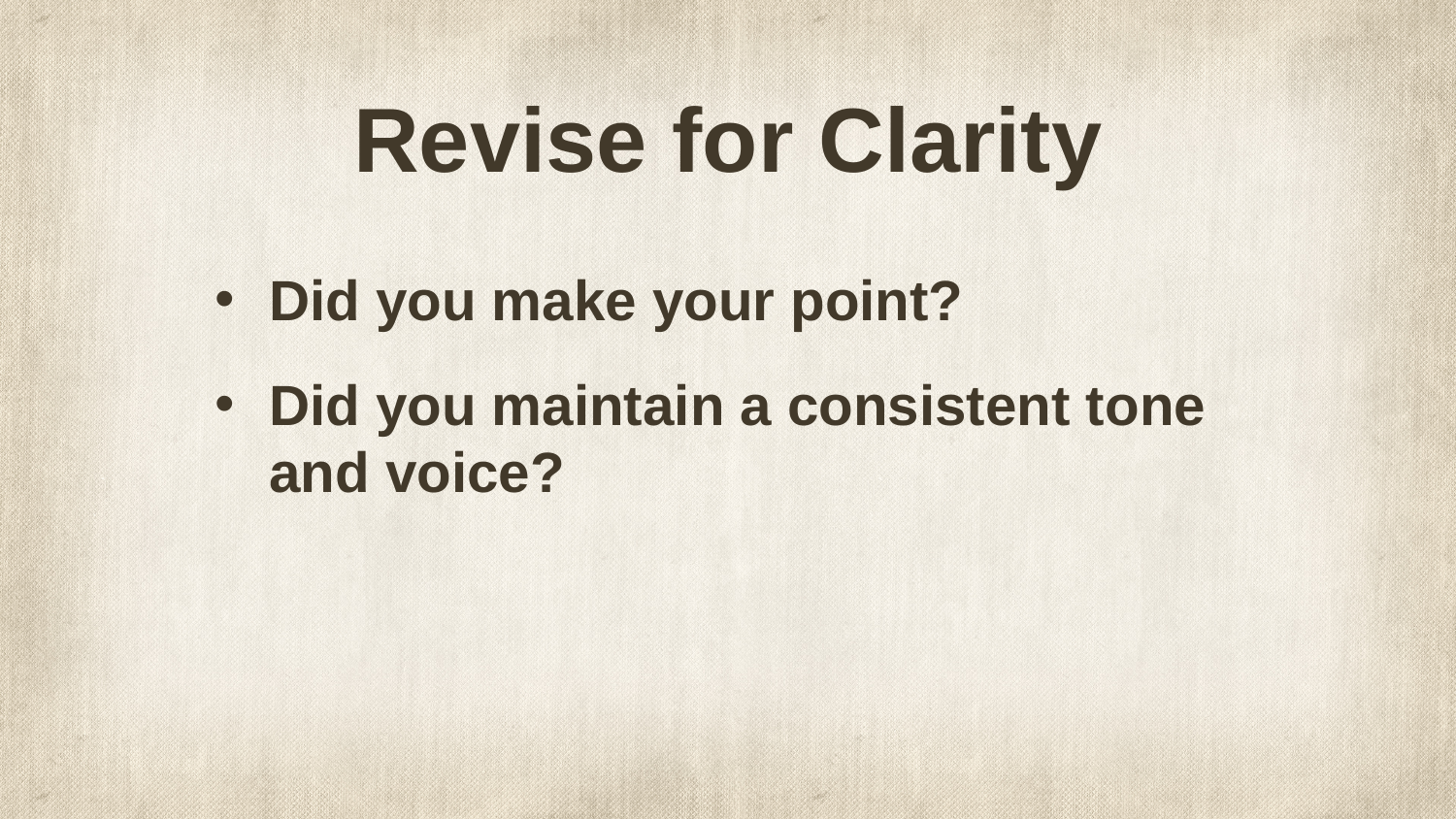

# Revise for Clarity
Did you make your point?
Did you maintain a consistent tone and voice?